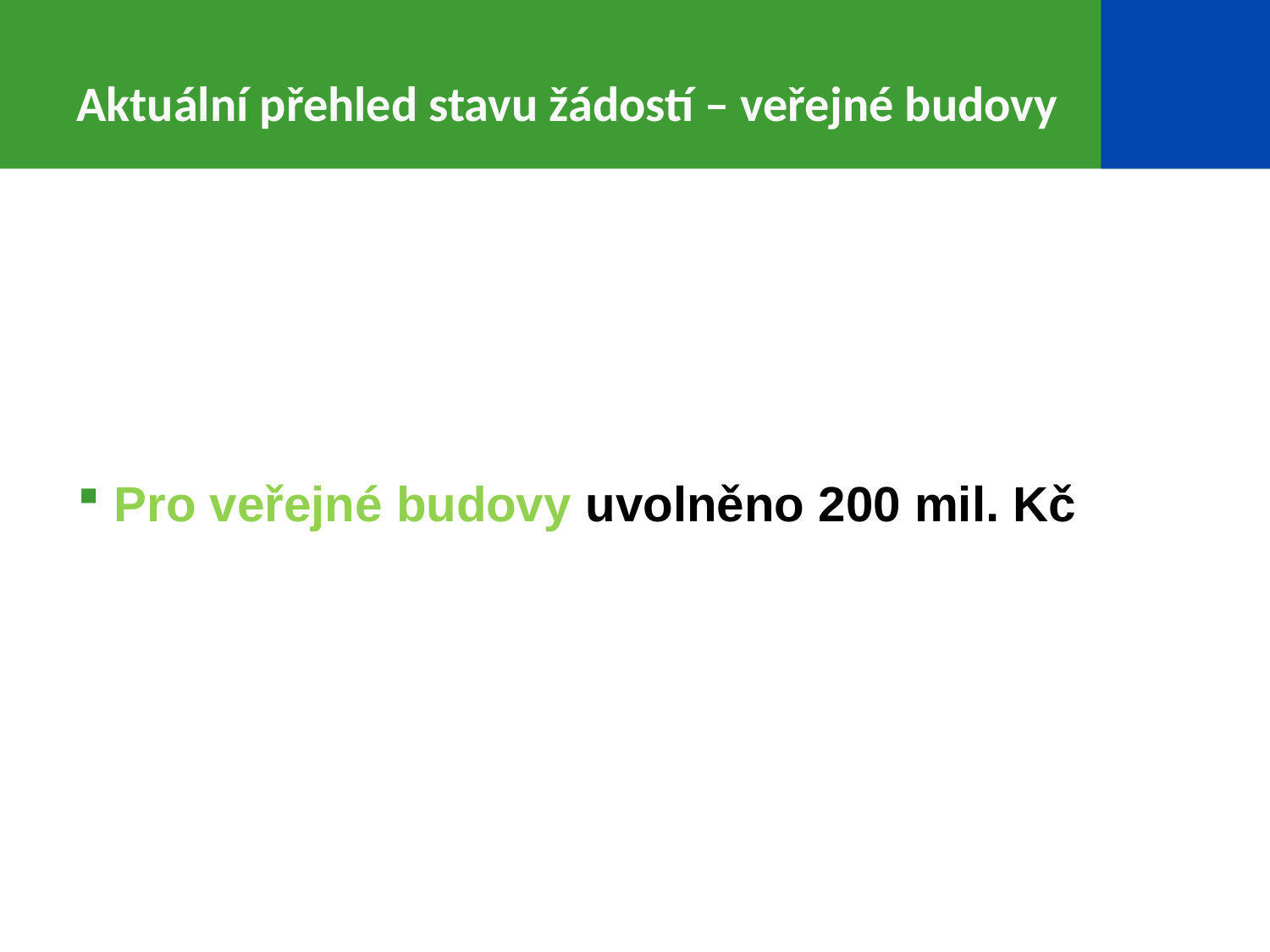

Aktuální přehled stavu žádostí – veřejné budovy

Pro veřejné budovy uvolněno 200 mil. Kč